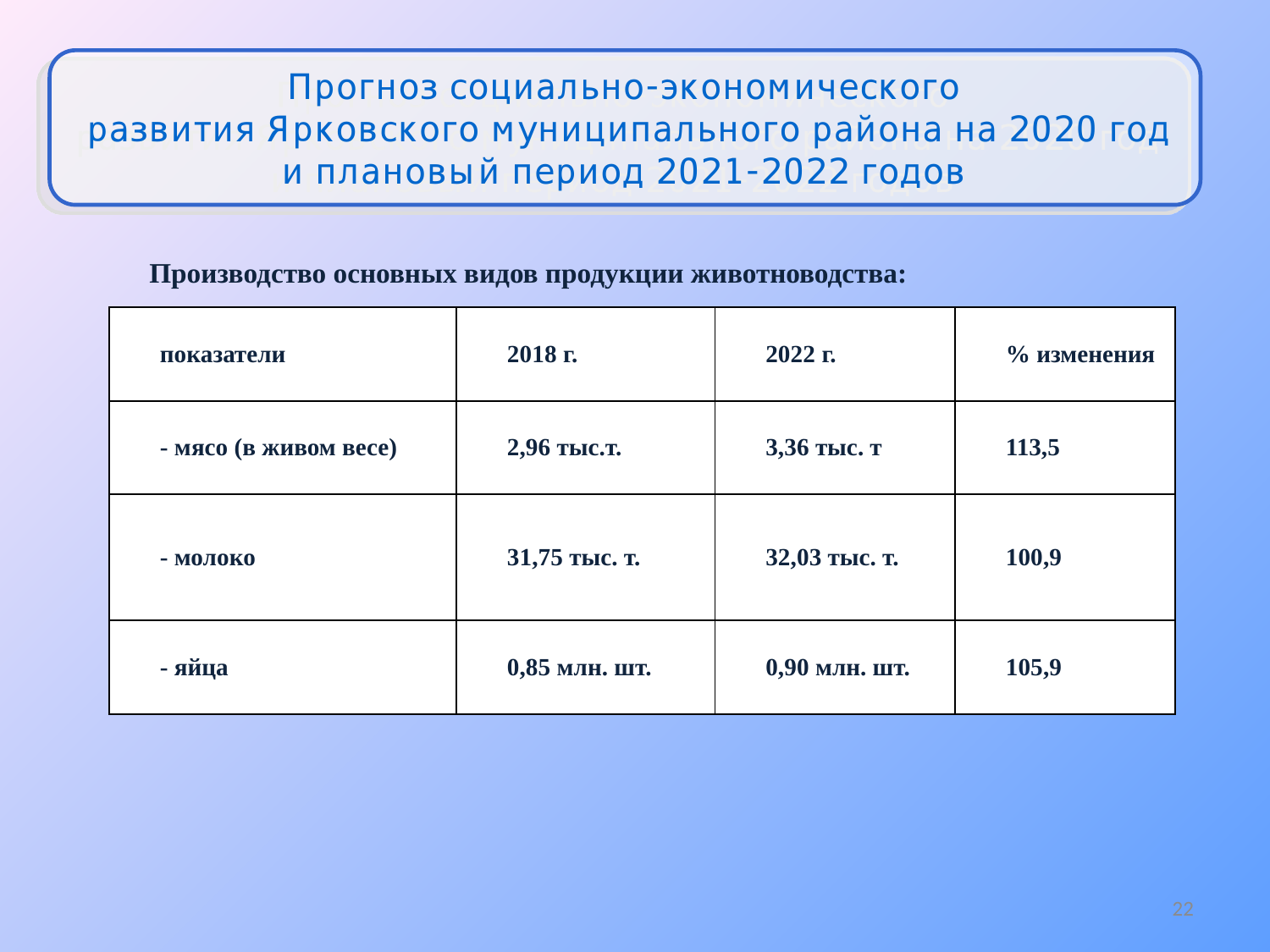

Прогноз социально-экономического
 развития Ярковского муниципального района на 2020 год и плановый период 2021-2022 годов
Производство основных видов продукции животноводства:
| показатели | 2018 г. | 2022 г. | % изменения |
| --- | --- | --- | --- |
| - мясо (в живом весе) | 2,96 тыс.т. | 3,36 тыс. т | 113,5 |
| - молоко | 31,75 тыс. т. | 32,03 тыс. т. | 100,9 |
| - яйца | 0,85 млн. шт. | 0,90 млн. шт. | 105,9 |
22